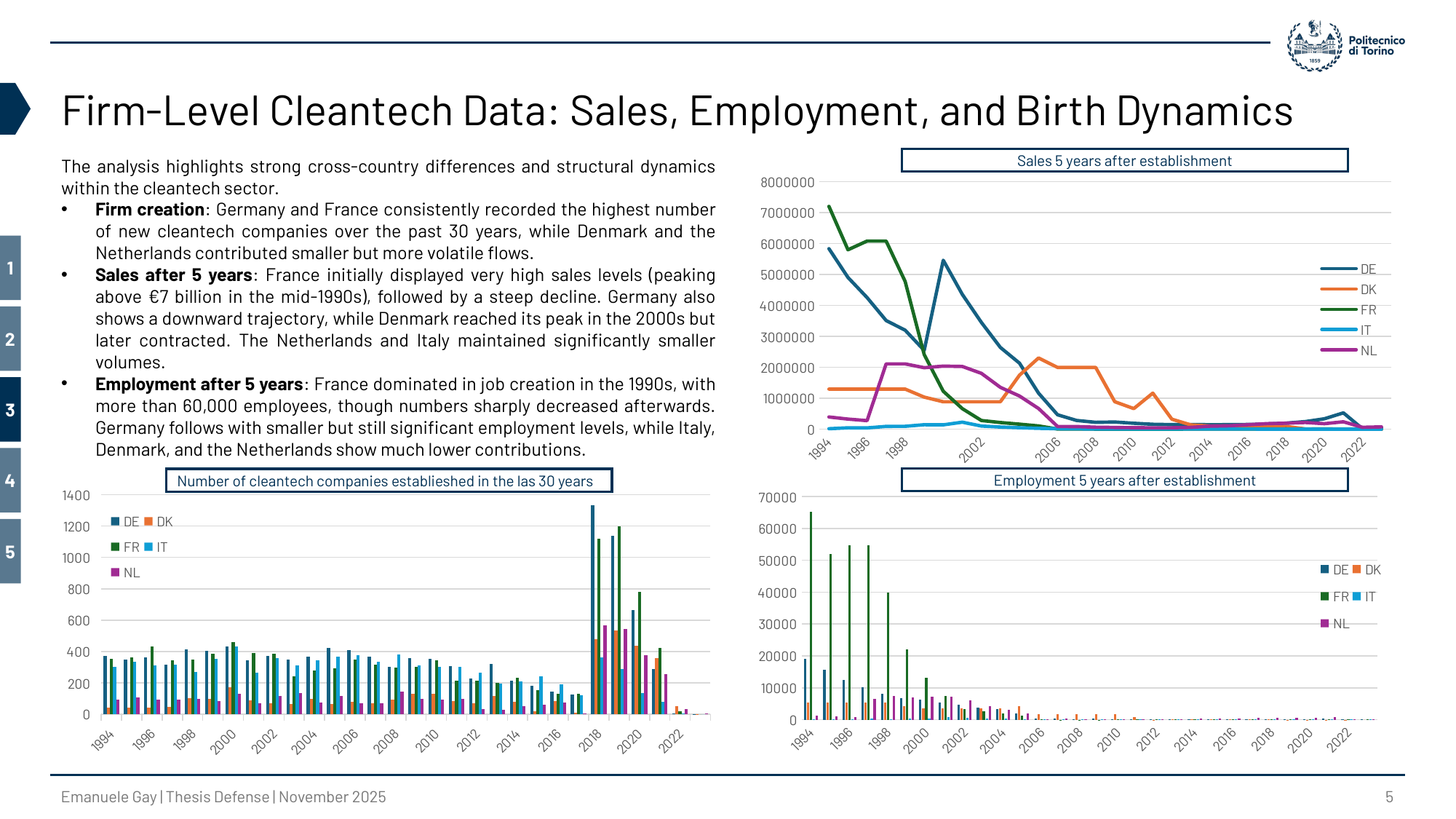

Firm-Level Cleantech Data: Sales, Employment, and Birth Dynamics

The analysis highlights strong cross-country differences and structural dynamics within the cleantech sector.
Firm creation: Germany and France consistently recorded the highest number of new cleantech companies over the past 30 years, while Denmark and the Netherlands contributed smaller but more volatile flows.
Sales after 5 years: France initially displayed very high sales levels (peaking above €7 billion in the mid-1990s), followed by a steep decline. Germany also shows a downward trajectory, while Denmark reached its peak in the 2000s but later contracted. The Netherlands and Italy maintained significantly smaller volumes.
Employment after 5 years: France dominated in job creation in the 1990s, with more than 60,000 employees, though numbers sharply decreased afterwards. Germany follows with smaller but still significant employment levels, while Italy, Denmark, and the Netherlands show much lower contributions.

### Chart

| Category | DE | DK | FR | IT | NL |
|---|---|---|---|---|---|
| 1994 | 5835420.0 | 1298594.125 | 7200714.5 | 18639.240234375 | 397947.71875 |
| 1995 | 4904652.5 | 1298594.125 | 5798787.5 | 47991.9453125 | 329636.59375 |
| 1996 | 4256814.5 | 1298594.125 | 6081110.0 | 45204.55859375 | 279924.9375 |
| 1997 | 3512461.25 | 1298594.125 | 6081110.0 | 93289.734375 | 2112429.75 |
| 1998 | 3201079.75 | 1298594.125 | 4778858.0 | 96792.2578125 | 2112429.75 |
| 1999 | 2548298.75 | 1039838.3125 | 2412962.5 | 147328.0625 | 1989173.875 |
| 2000 | 5461562.0 | 889062.5 | 1229270.875 | 143097.71875 | 2039902.0 |
| 2001 | 4358093.0 | 889062.5 | 667456.75 | 229608.890625 | 2029757.0 |
| 2002 | 3451439.25 | 889062.5 | 283589.03125 | 105296.0703125 | 1806748.0 |
| 2003 | 2642535.25 | 889062.5 | 218705.6875 | 73333.1953125 | 1353713.5 |
| 2004 | 2136694.75 | 1746716.625 | 166315.765625 | 51344.29296875 | 1075874.25 |
| 2005 | 1166746.875 | 2303756.75 | 109328.1953125 | 31588.623046875 | 670927.1875 |
| 2006 | 468332.53125 | 1996582.25 | 8092.07958984375 | 18163.90234375 | 88915.1171875 |
| 2007 | 285212.0 | 1996582.25 | 8687.3203125 | 13623.8427734375 | 87734.3359375 |
| 2008 | 225577.09375 | 1996582.25 | 5679.37890625 | 10123.37109375 | 67946.2109375 |
| 2009 | 235267.6875 | 890522.0625 | 5366.75244140625 | 11092.7919921875 | 58777.4765625 |
| 2010 | 194911.1875 | 667988.3125 | 5425.38671875 | 9513.4931640625 | 52672.03125 |
| 2011 | 161981.125 | 1167687.625 | 5432.79052734375 | 10810.755859375 | 48586.97265625 |
| 2012 | 150967.46875 | 325399.59375 | 5246.68115234375 | 10346.23046875 | 48754.30078125 |
| 2013 | 154392.484375 | 141616.265625 | 8290.7314453125 | 9458.2626953125 | 61375.6015625 |
| 2014 | 147756.625 | 107018.40625 | 7879.6455078125 | 9469.8779296875 | 100844.828125 |
| 2015 | 150125.546875 | 101707.5703125 | 10363.505859375 | 7621.0546875 | 112973.078125 |
| 2016 | 156301.4375 | 78691.5234375 | 11441.033203125 | 7950.916015625 | 147741.890625 |
| 2017 | 170574.765625 | 78533.53125 | 12097.1328125 | 5462.62060546875 | 183772.28125 |
| 2018 | 199672.375 | 91023.390625 | 14079.9609375 | 5369.724609375 | 196840.5625 |
| 2019 | 249291.84375 | 12505.5546875 | 8235.982421875 | 5997.142578125 | 220647.953125 |
| 2020 | 339724.375 | 10797.7109375 | 11022.25 | 4495.564453125 | 181318.96875 |
| 2021 | 530384.9375 | 9899.900390625 | 5817.18017578125 | 4019.732666015625 | 242546.609375 |
| 2022 | 17461.271484375 | 17598.990234375 | 6396.68798828125 | 3714.622802734375 | 64946.01953125 |
| 2023 | 44487.7421875 | 23.259109497070312 | 4486.61279296875 | 3307.754150390625 | 78470.5703125 |
Sales 5 years after establishment
1
2
3
4
5

### Chart

| Category | DE | DK | FR | IT | NL |
|---|---|---|---|---|---|
| 1994 | 19054.3515625 | 5366.94580078125 | 65222.86328125 | 110.53666687011719 | 1326.65673828125 |
| 1995 | 15745.3564453125 | 5366.94580078125 | 51869.87109375 | 102.2388916015625 | 1104.2509765625 |
| 1996 | 12457.6728515625 | 5366.94580078125 | 54742.85546875 | 104.63333129882812 | 858.4774169921875 |
| 1997 | 10279.283203125 | 5366.94580078125 | 54742.85546875 | 270.1222229003906 | 6623.623046875 |
| 1998 | 8106.27685546875 | 5366.94580078125 | 39819.984375 | 254.91000366210938 | 7450.16943359375 |
| 1999 | 6664.44775390625 | 4325.40673828125 | 22079.376953125 | 438.9230651855469 | 7015.75927734375 |
| 2000 | 6248.62646484375 | 3627.5888671875 | 13175.0146484375 | 412.3333435058594 | 7229.36962890625 |
| 2001 | 5447.77685546875 | 3627.5888671875 | 7561.00830078125 | 738.546875 | 7158.18212890625 |
| 2002 | 4803.828125 | 3627.5888671875 | 3293.55908203125 | 494.6455993652344 | 6021.23193359375 |
| 2003 | 3809.54052734375 | 3627.5888671875 | 2557.241455078125 | 370.28228759765625 | 4267.57080078125 |
| 2004 | 3423.305908203125 | 3567.061767578125 | 1953.966552734375 | 267.633544921875 | 3032.64990234375 |
| 2005 | 1974.63623046875 | 4268.03662109375 | 1279.34716796875 | 155.97998046875 | 1867.1026611328125 |
| 2006 | 391.9631652832031 | 1619.0250244140625 | 27.828739166259766 | 96.18357849121094 | 140.82090759277344 |
| 2007 | 267.0357971191406 | 1619.0250244140625 | 25.028486251831055 | 58.98272705078125 | 256.2845764160156 |
| 2008 | 243.98126220703125 | 1619.0250244140625 | 17.542144775390625 | 38.637062072753906 | 194.1024627685547 |
| 2009 | 303.3525085449219 | 1619.0250244140625 | 22.456018447875977 | 33.541587829589844 | 171.23040771484375 |
| 2010 | 243.20286560058594 | 1619.0250244140625 | 27.252971649169922 | 30.476892471313477 | 160.19427490234375 |
| 2011 | 177.71339416503906 | 809.6375122070312 | 29.104244232177734 | 39.24110412597656 | 137.97454833984375 |
| 2012 | 155.772216796875 | 25.50384521484375 | 36.401756286621094 | 40.21323776245117 | 144.79039001464844 |
| 2013 | 139.46286010742188 | 44.278377532958984 | 50.04402160644531 | 37.09371566772461 | 193.62538146972656 |
| 2014 | 123.09022521972656 | 39.74502944946289 | 52.36675262451172 | 36.85457229614258 | 258.8200378417969 |
| 2015 | 121.02149200439453 | 35.84908676147461 | 71.05101776123047 | 37.910911560058594 | 302.7707214355469 |
| 2016 | 128.97291564941406 | 29.749494552612305 | 83.4134292602539 | 39.555110931396484 | 400.66259765625 |
| 2017 | 132.6665496826172 | 29.128204345703125 | 89.89878845214844 | 30.31784439086914 | 517.8129272460938 |
| 2018 | 143.9478302001953 | 32.3577766418457 | 90.16265106201172 | 27.890522003173828 | 564.810302734375 |
| 2019 | 169.23959350585938 | 22.169967651367188 | 79.91241455078125 | 29.8281192779541 | 635.2561645507812 |
| 2020 | 217.6098175048828 | 8.700565338134766 | 111.04090881347656 | 31.64728546142578 | 666.5311279296875 |
| 2021 | 304.5963134765625 | 10.12407398223877 | 60.94264602661133 | 33.586246490478516 | 919.5014038085938 |
| 2022 | 79.4662094116211 | 2.0 | 48.16553497314453 | 35.502777099609375 | 153.34286499023438 |
| 2023 | 156.02874755859375 | 0.0 | 37.22435760498047 | 32.55271530151367 | 158.4277801513672 |
Employment 5 years after establishment
Number of cleantech companies establieshed in the las 30 years

### Chart

| Category | DE | DK | FR | IT | NL |
|---|---|---|---|---|---|
| 1994 | 372.0 | 44.0 | 355.0 | 303.0 | 94.0 |
| 1995 | 347.0 | 41.0 | 361.0 | 334.0 | 107.0 |
| 1996 | 363.0 | 41.0 | 431.0 | 310.0 | 94.0 |
| 1997 | 316.0 | 45.0 | 344.0 | 314.0 | 92.0 |
| 1998 | 412.0 | 102.0 | 350.0 | 272.0 | 100.0 |
| 1999 | 406.0 | 96.0 | 387.0 | 354.0 | 83.0 |
| 2000 | 433.0 | 173.0 | 460.0 | 433.0 | 131.0 |
| 2001 | 342.0 | 90.0 | 392.0 | 265.0 | 69.0 |
| 2002 | 372.0 | 68.0 | 387.0 | 358.0 | 116.0 |
| 2003 | 349.0 | 66.0 | 244.0 | 310.0 | 134.0 |
| 2004 | 365.0 | 98.0 | 279.0 | 344.0 | 74.0 |
| 2005 | 424.0 | 67.0 | 291.0 | 367.0 | 116.0 |
| 2006 | 411.0 | 78.0 | 349.0 | 378.0 | 69.0 |
| 2007 | 367.0 | 71.0 | 314.0 | 333.0 | 71.0 |
| 2008 | 302.0 | 93.0 | 296.0 | 379.0 | 142.0 |
| 2009 | 356.0 | 131.0 | 303.0 | 313.0 | 96.0 |
| 2010 | 351.0 | 131.0 | 343.0 | 300.0 | 94.0 |
| 2011 | 307.0 | 86.0 | 214.0 | 303.0 | 100.0 |
| 2012 | 229.0 | 71.0 | 216.0 | 266.0 | 31.0 |
| 2013 | 322.0 | 118.0 | 200.0 | 197.0 | 28.0 |
| 2014 | 215.0 | 80.0 | 234.0 | 211.0 | 52.0 |
| 2015 | 181.0 | 21.0 | 154.0 | 243.0 | 62.0 |
| 2016 | 145.0 | 82.0 | 130.0 | 189.0 | 73.0 |
| 2017 | 126.0 | 11.0 | 132.0 | 122.0 | 7.0 |
| 2018 | 1331.0 | 479.0 | 1121.0 | 362.0 | 566.0 |
| 2019 | 1137.0 | 534.0 | 1196.0 | 290.0 | 543.0 |
| 2020 | 663.0 | 435.0 | 782.0 | 134.0 | 375.0 |
| 2021 | 286.0 | 359.0 | 423.0 | 78.0 | 255.0 |
| 2022 | 6.0 | 50.0 | 20.0 | 5.0 | 31.0 |
| 2023 | 2.0 | 1.0 | 0.0 | 0.0 | 4.0 |